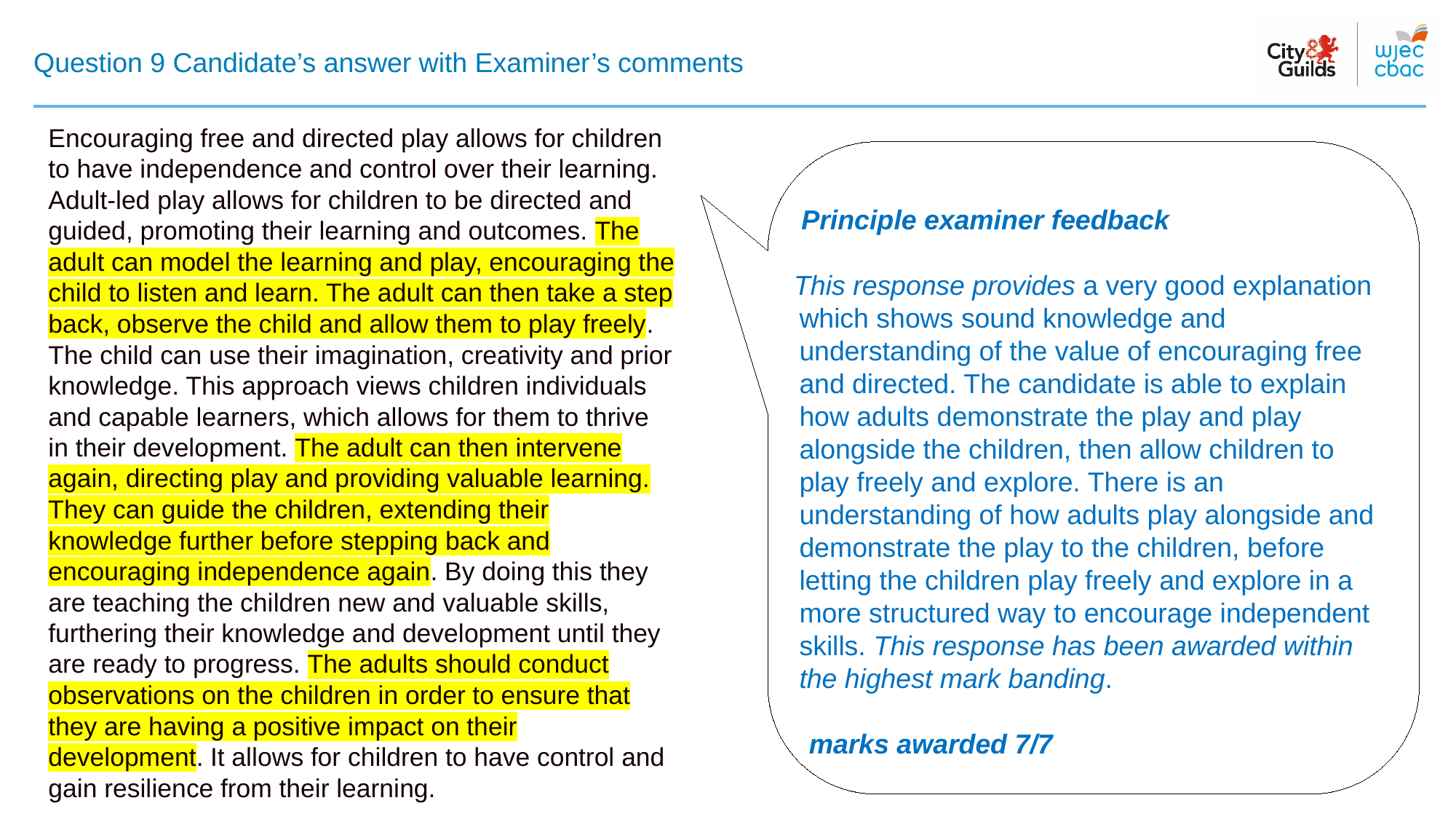

# Question 9 Candidate’s answer with Examiner’s comments
Encouraging free and directed play allows for children to have independence and control over their learning. Adult-led play allows for children to be directed and guided, promoting their learning and outcomes. The adult can model the learning and play, encouraging the child to listen and learn. The adult can then take a step back, observe the child and allow them to play freely. The child can use their imagination, creativity and prior knowledge. This approach views children individuals and capable learners, which allows for them to thrive in their development. The adult can then intervene again, directing play and providing valuable learning. They can guide the children, extending their knowledge further before stepping back and encouraging independence again. By doing this they are teaching the children new and valuable skills, furthering their knowledge and development until they are ready to progress. The adults should conduct observations on the children in order to ensure that they are having a positive impact on their development. It allows for children to have control and gain resilience from their learning.

   Principle examiner feedback​
​
  This response provides a very good explanation which shows sound knowledge and understanding of the value of encouraging free and directed. The candidate is able to explain how adults demonstrate the play and play alongside the children, then allow children to play freely and explore. There is an understanding of how adults play alongside and demonstrate the play to the children, before letting the children play freely and explore in a more structured way to encourage independent skills. This response has been awarded within the highest mark banding.

    marks awarded 7/7